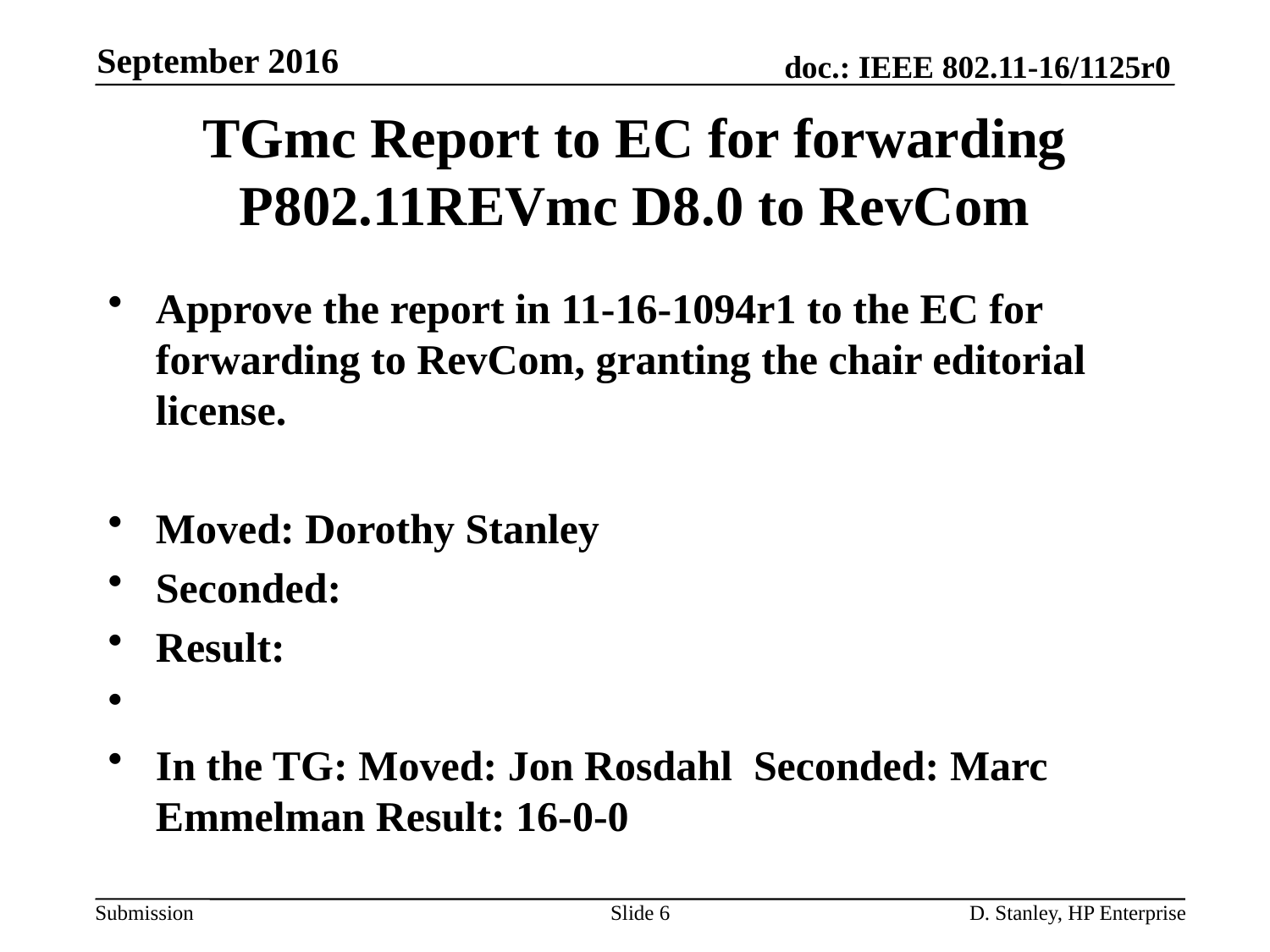

September 2016
# TGmc Report to EC for forwarding P802.11REVmc D8.0 to RevCom
Approve the report in 11-16-1094r1 to the EC for forwarding to RevCom, granting the chair editorial license.

Moved: Dorothy Stanley
Seconded:
Result:

In the TG: Moved: Jon Rosdahl  Seconded: Marc Emmelman Result: 16-0-0

Slide 6
D. Stanley, HP Enterprise